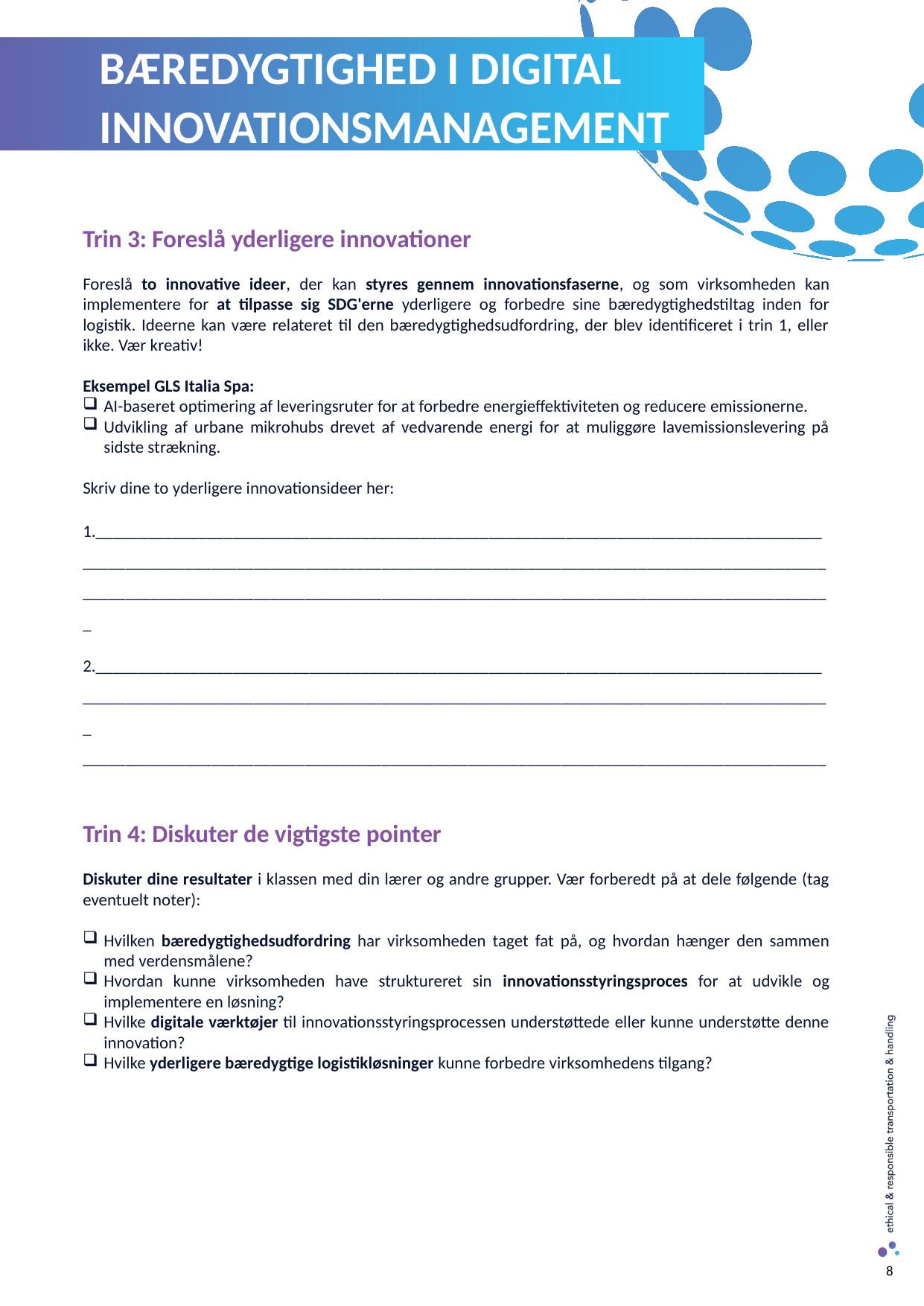

BÆREDYGTIGHED I DIGITAL INNOVATIONSMANAGEMENT
Trin 3: Foreslå yderligere innovationer

Foreslå to innovative ideer, der kan styres gennem innovationsfaserne, og som virksomheden kan implementere for at tilpasse sig SDG'erne yderligere og forbedre sine bæredygtighedstiltag inden for logistik. Ideerne kan være relateret til den bæredygtighedsudfordring, der blev identificeret i trin 1, eller ikke. Vær kreativ!

Eksempel GLS Italia Spa:
AI-baseret optimering af leveringsruter for at forbedre energieffektiviteten og reducere emissionerne.
Udvikling af urbane mikrohubs drevet af vedvarende energi for at muliggøre lavemissionslevering på sidste strækning.

Skriv dine to yderligere innovationsideer her:
1.____________________________________________________________________________________________________________________________________________________________________________________________________________________________________________________________________
2._____________________________________________________________________________________________________________________________________________________________________________
_______________________________________________________________________________________

Trin 4: Diskuter de vigtigste pointer

Diskuter dine resultater i klassen med din lærer og andre grupper. Vær forberedt på at dele følgende (tag eventuelt noter):

Hvilken bæredygtighedsudfordring har virksomheden taget fat på, og hvordan hænger den sammen med verdensmålene?
Hvordan kunne virksomheden have struktureret sin innovationsstyringsproces for at udvikle og implementere en løsning?
Hvilke digitale værktøjer til innovationsstyringsprocessen understøttede eller kunne understøtte denne innovation?
Hvilke yderligere bæredygtige logistikløsninger kunne forbedre virksomhedens tilgang?
8